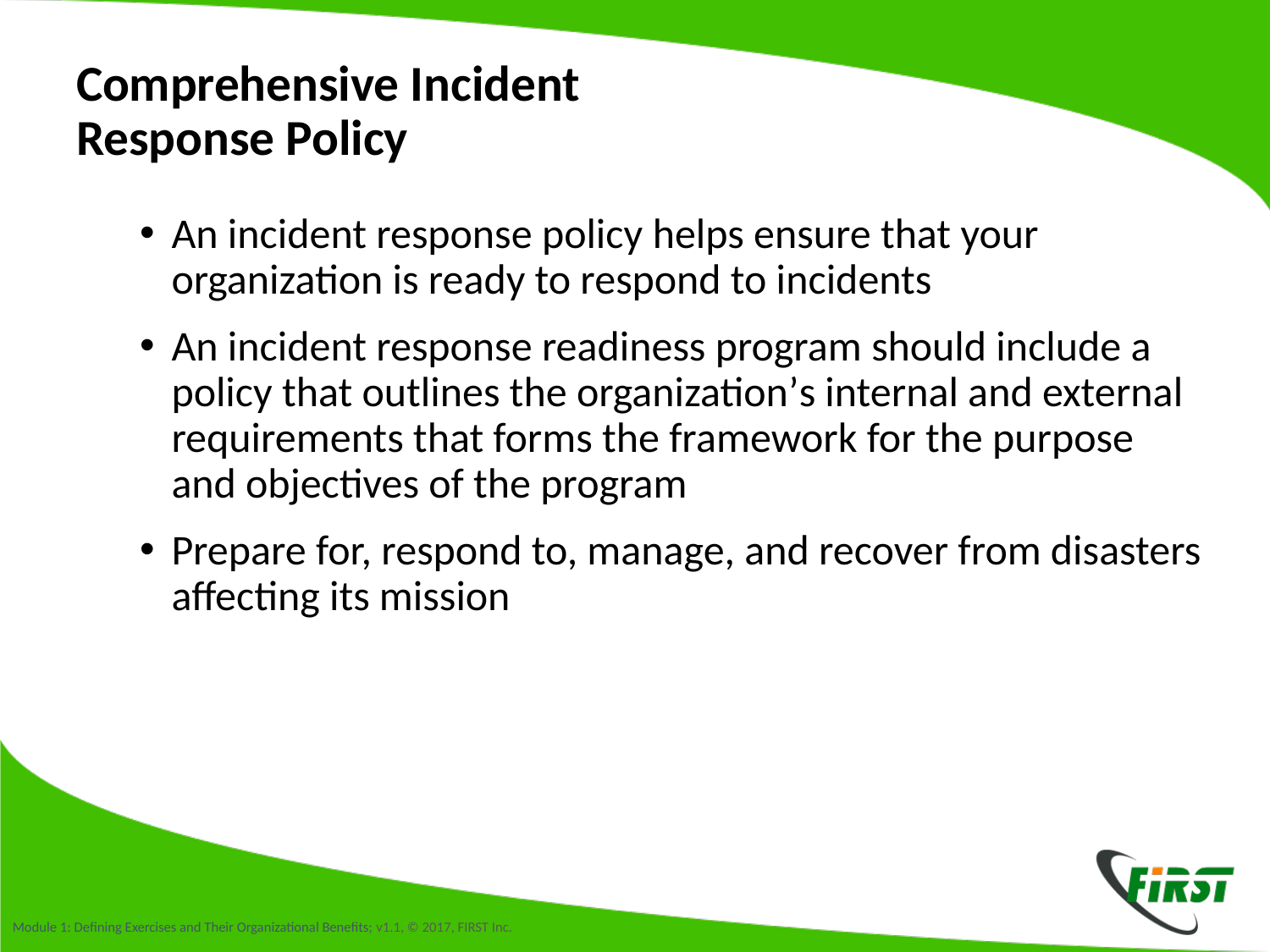

# Comprehensive Incident Response Policy
An incident response policy helps ensure that your organization is ready to respond to incidents
An incident response readiness program should include a policy that outlines the organization’s internal and external requirements that forms the framework for the purpose and objectives of the program
Prepare for, respond to, manage, and recover from disasters affecting its mission